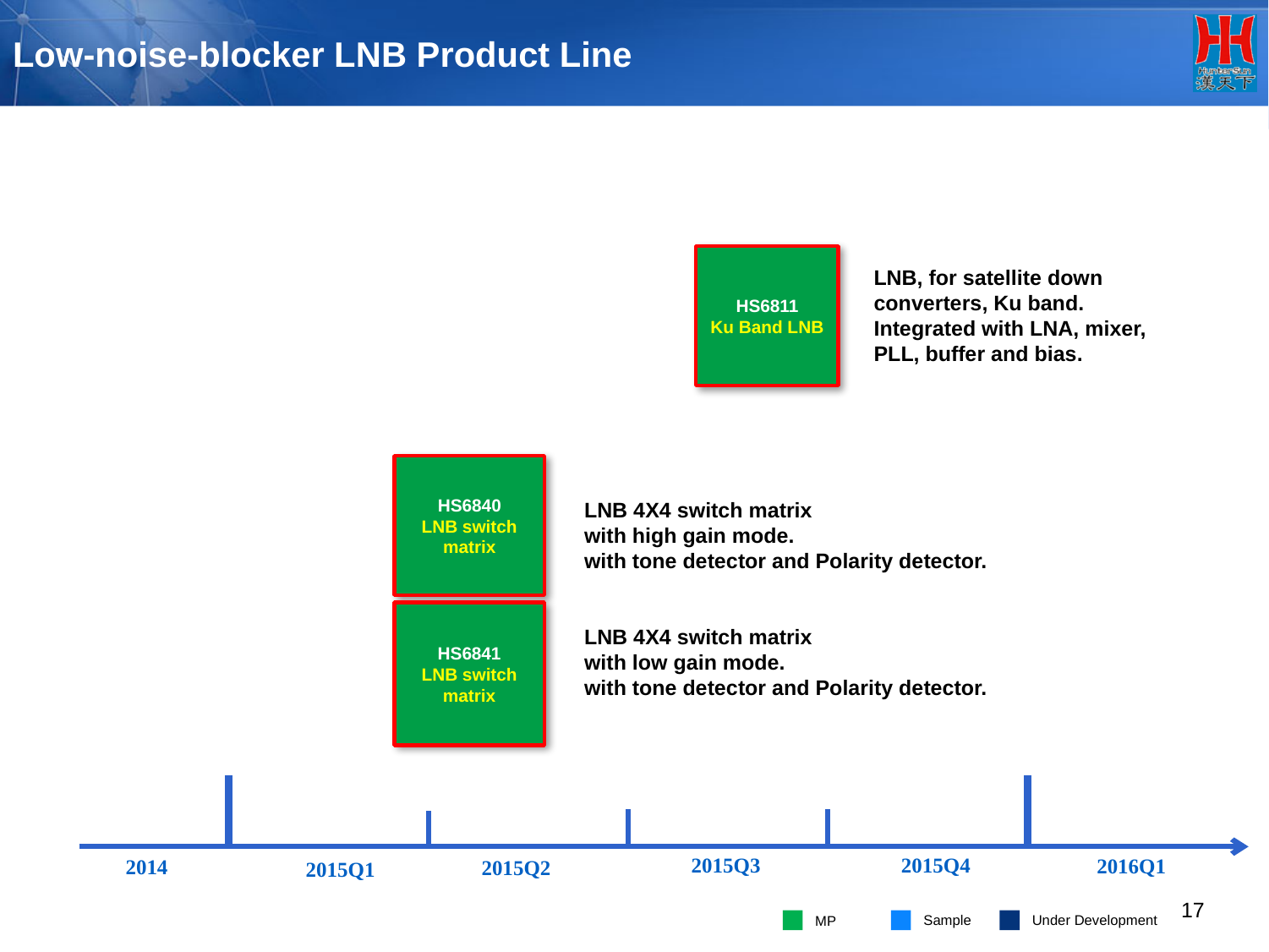

Low-noise-blocker LNB Product Line
HS6811
Ku Band LNB
LNB, for satellite down converters, Ku band.
Integrated with LNA, mixer, PLL, buffer and bias.
HS6840
LNB switch matrix
LNB 4X4 switch matrix
with high gain mode.
with tone detector and Polarity detector.
HS6841
LNB switch matrix
LNB 4X4 switch matrix
with low gain mode.
with tone detector and Polarity detector.
2015Q3
2015Q4
2016Q1
2014
2015Q2
2015Q1
17
Under Development
Sample
MP